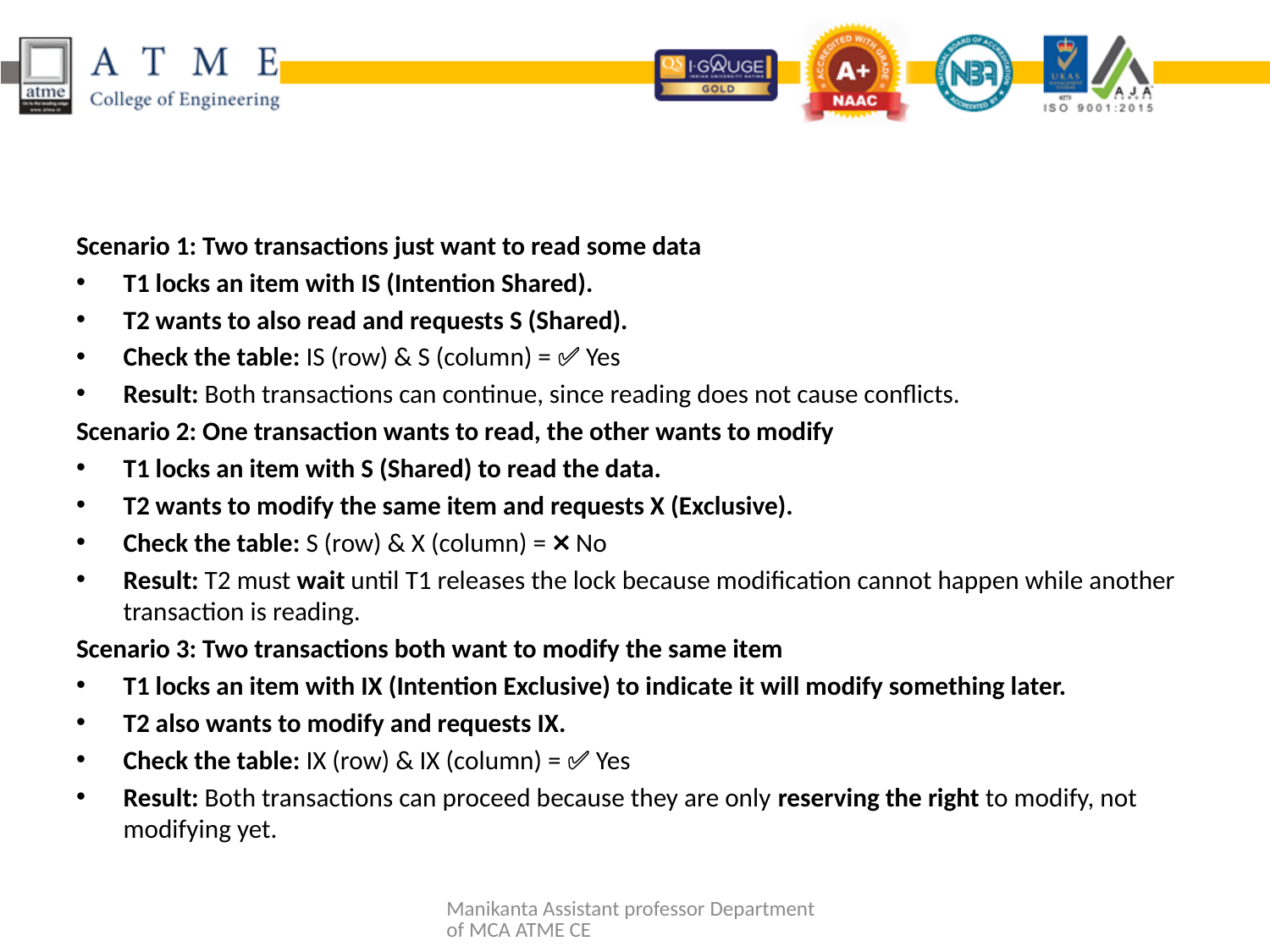

#
Scenario 1: Two transactions just want to read some data
T1 locks an item with IS (Intention Shared).
T2 wants to also read and requests S (Shared).
Check the table: IS (row) & S (column) = ✅ Yes
Result: Both transactions can continue, since reading does not cause conflicts.
Scenario 2: One transaction wants to read, the other wants to modify
T1 locks an item with S (Shared) to read the data.
T2 wants to modify the same item and requests X (Exclusive).
Check the table: S (row) & X (column) = ❌ No
Result: T2 must wait until T1 releases the lock because modification cannot happen while another transaction is reading.
Scenario 3: Two transactions both want to modify the same item
T1 locks an item with IX (Intention Exclusive) to indicate it will modify something later.
T2 also wants to modify and requests IX.
Check the table: IX (row) & IX (column) = ✅ Yes
Result: Both transactions can proceed because they are only reserving the right to modify, not modifying yet.

Manikanta Assistant professor Department of MCA ATME CE